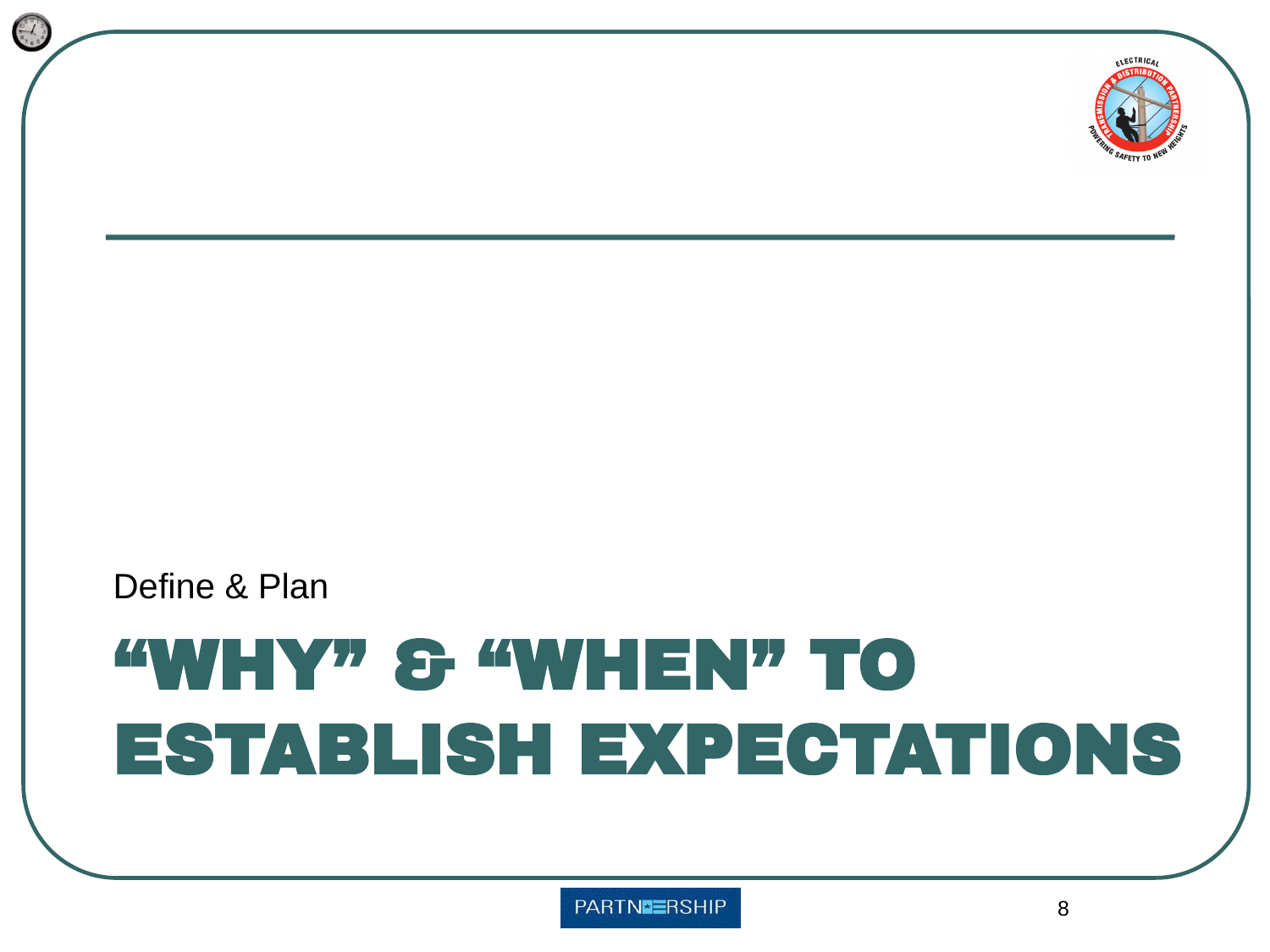

Define & Plan
# “Why” & “When” to Establish Expectations
8